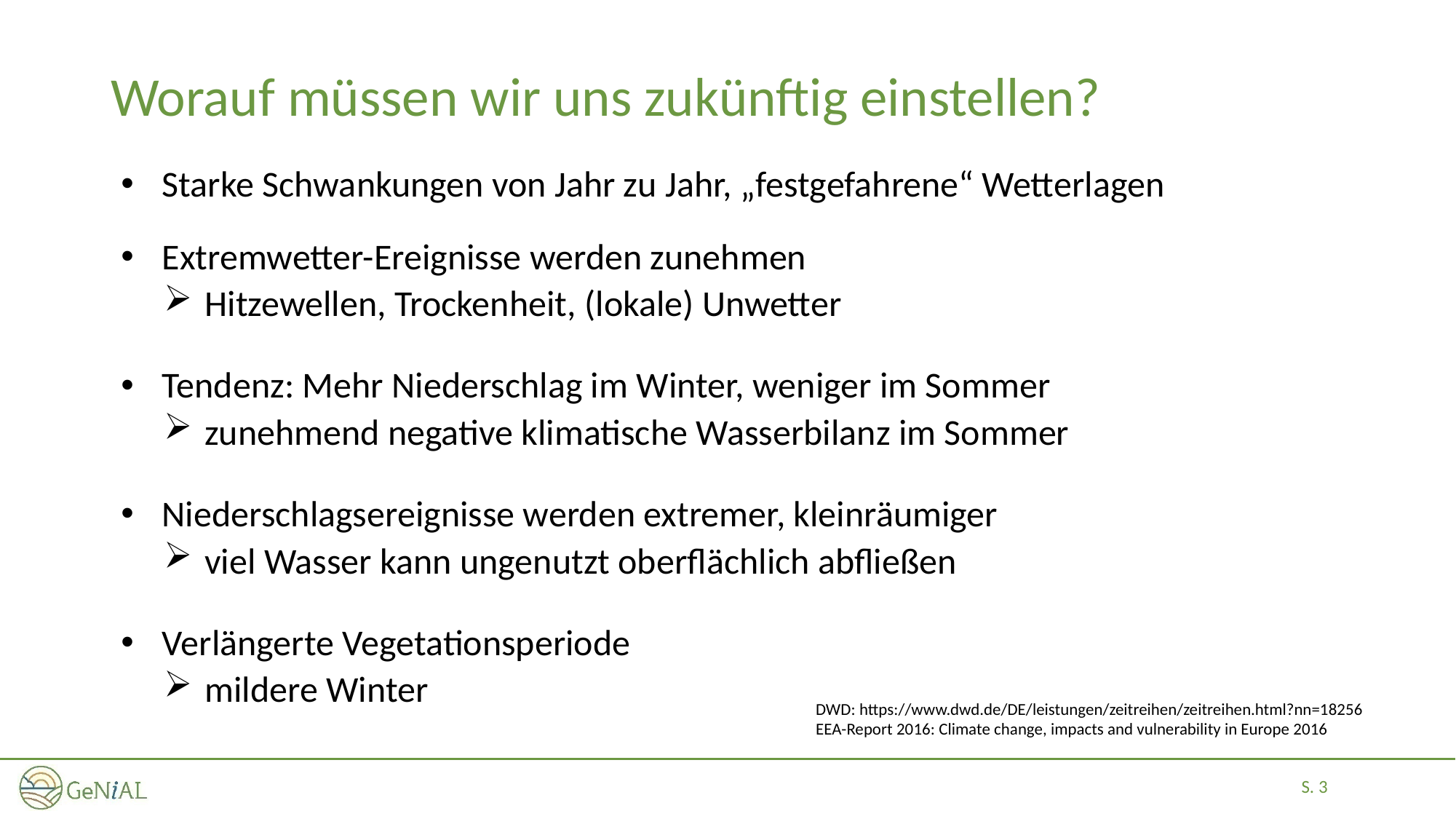

# Worauf müssen wir uns zukünftig einstellen?
Starke Schwankungen von Jahr zu Jahr, „festgefahrene“ Wetterlagen
Extremwetter-Ereignisse werden zunehmen
Hitzewellen, Trockenheit, (lokale) Unwetter
Tendenz: Mehr Niederschlag im Winter, weniger im Sommer
zunehmend negative klimatische Wasserbilanz im Sommer
Niederschlagsereignisse werden extremer, kleinräumiger
viel Wasser kann ungenutzt oberflächlich abfließen
Verlängerte Vegetationsperiode
mildere Winter

DWD: https://www.dwd.de/DE/leistungen/zeitreihen/zeitreihen.html?nn=18256
EEA-Report 2016: Climate change, impacts and vulnerability in Europe 2016